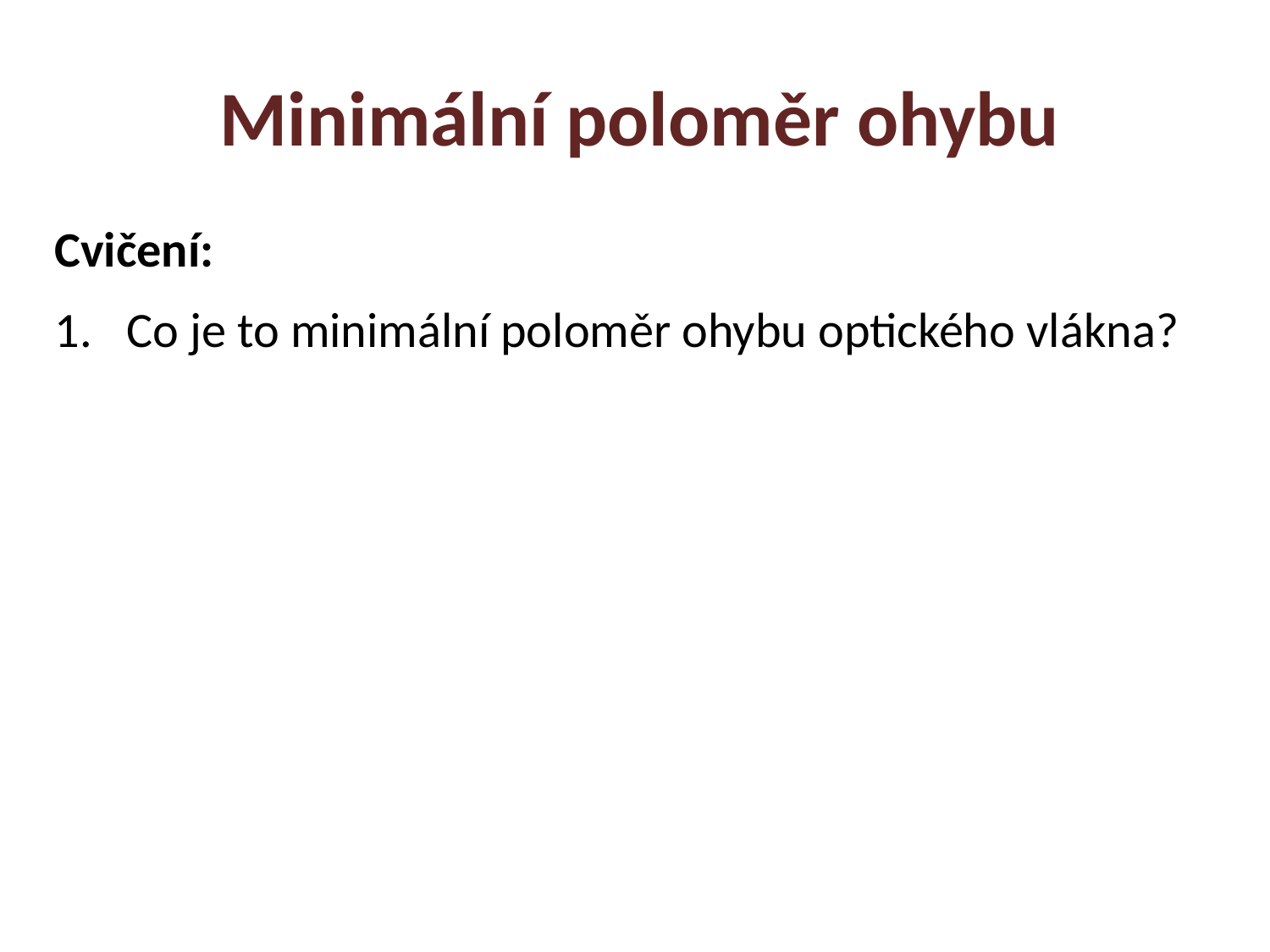

Minimální poloměr ohybu
Cvičení:
Co je to minimální poloměr ohybu optického vlákna?